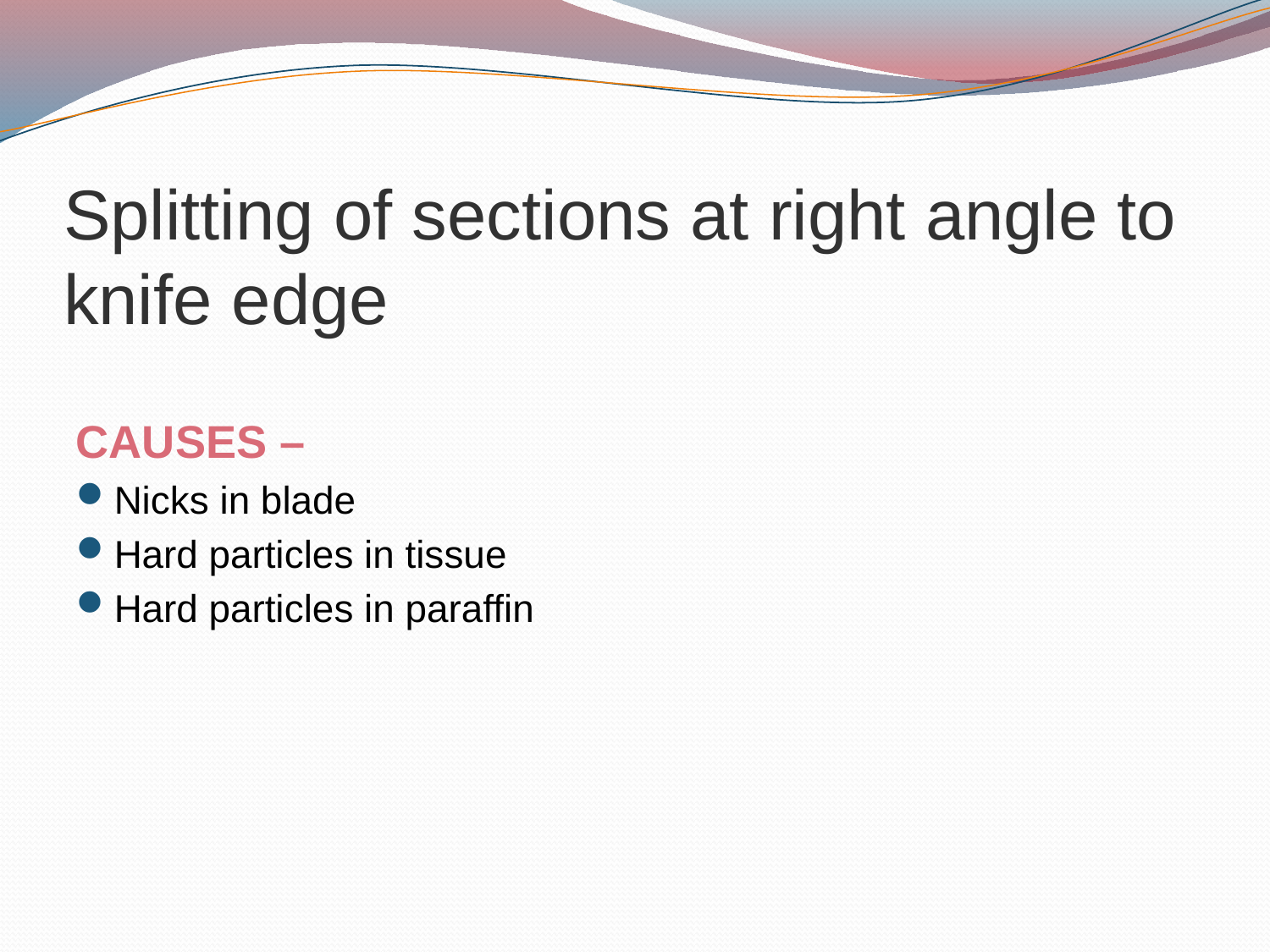

# Splitting of sections at right angle to knife edge
CAUSES –
Nicks in blade
Hard particles in tissue
Hard particles in paraffin